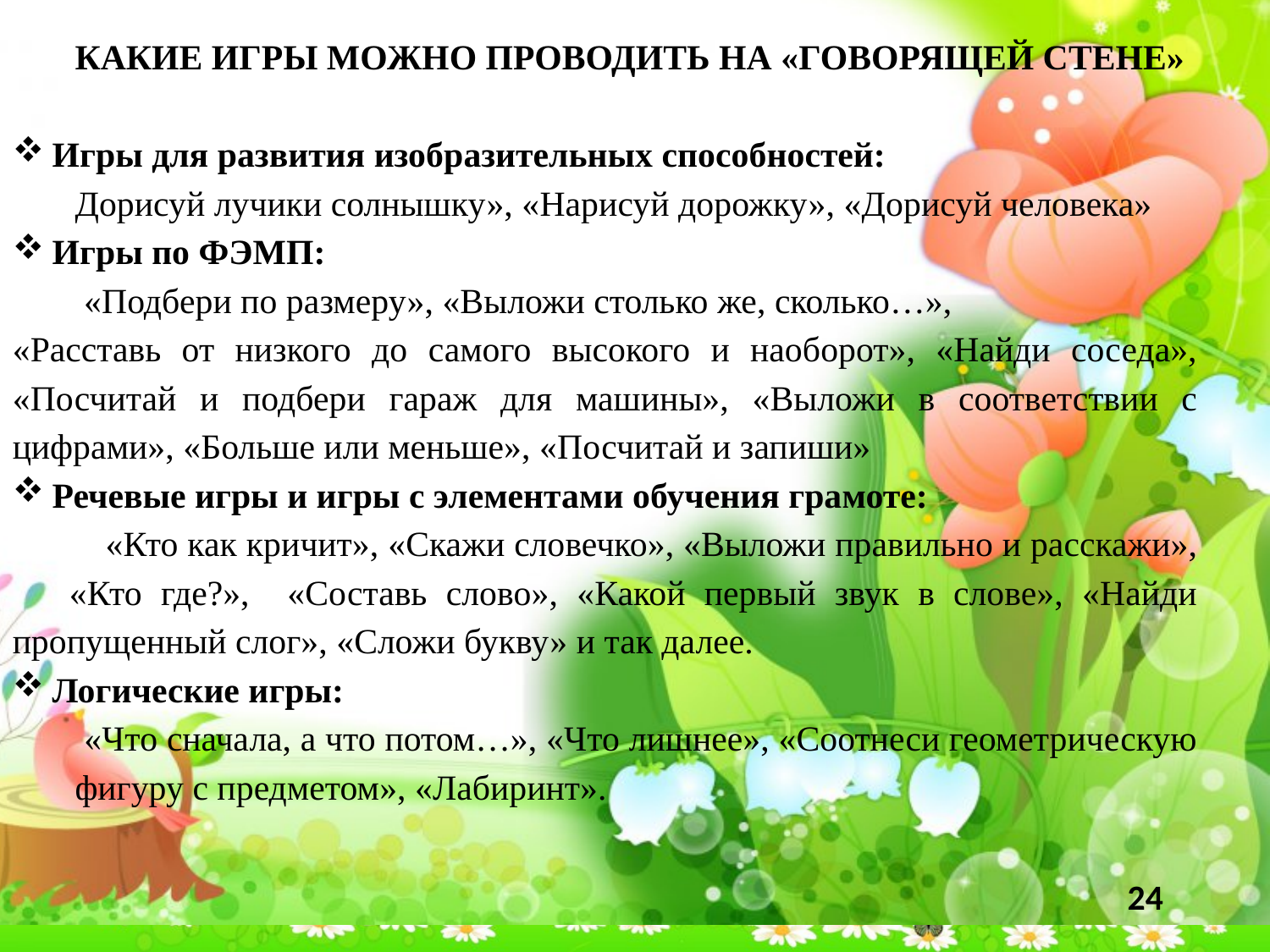

КАКИЕ ИГРЫ МОЖНО ПРОВОДИТЬ НА «ГОВОРЯЩЕЙ СТЕНЕ»

Игры для развития изобразительных способностей:
Дорисуй лучики солнышку», «Нарисуй дорожку», «Дорисуй человека»
Игры по ФЭМП:
 «Подбери по размеру», «Выложи столько же, сколько…»,
«Расставь от низкого до самого высокого и наоборот», «Найди соседа», «Посчитай и подбери гараж для машины», «Выложи в соответствии с цифрами», «Больше или меньше», «Посчитай и запиши»
Речевые игры и игры с элементами обучения грамоте:
          «Кто как кричит», «Скажи словечко», «Выложи правильно и расскажи»,    «Кто где?»,  «Составь слово», «Какой первый звук в слове», «Найди пропущенный слог», «Сложи букву» и так далее.
Логические игры:
 «Что сначала, а что потом…», «Что лишнее», «Соотнеси геометрическую фигуру с предметом», «Лабиринт».
24